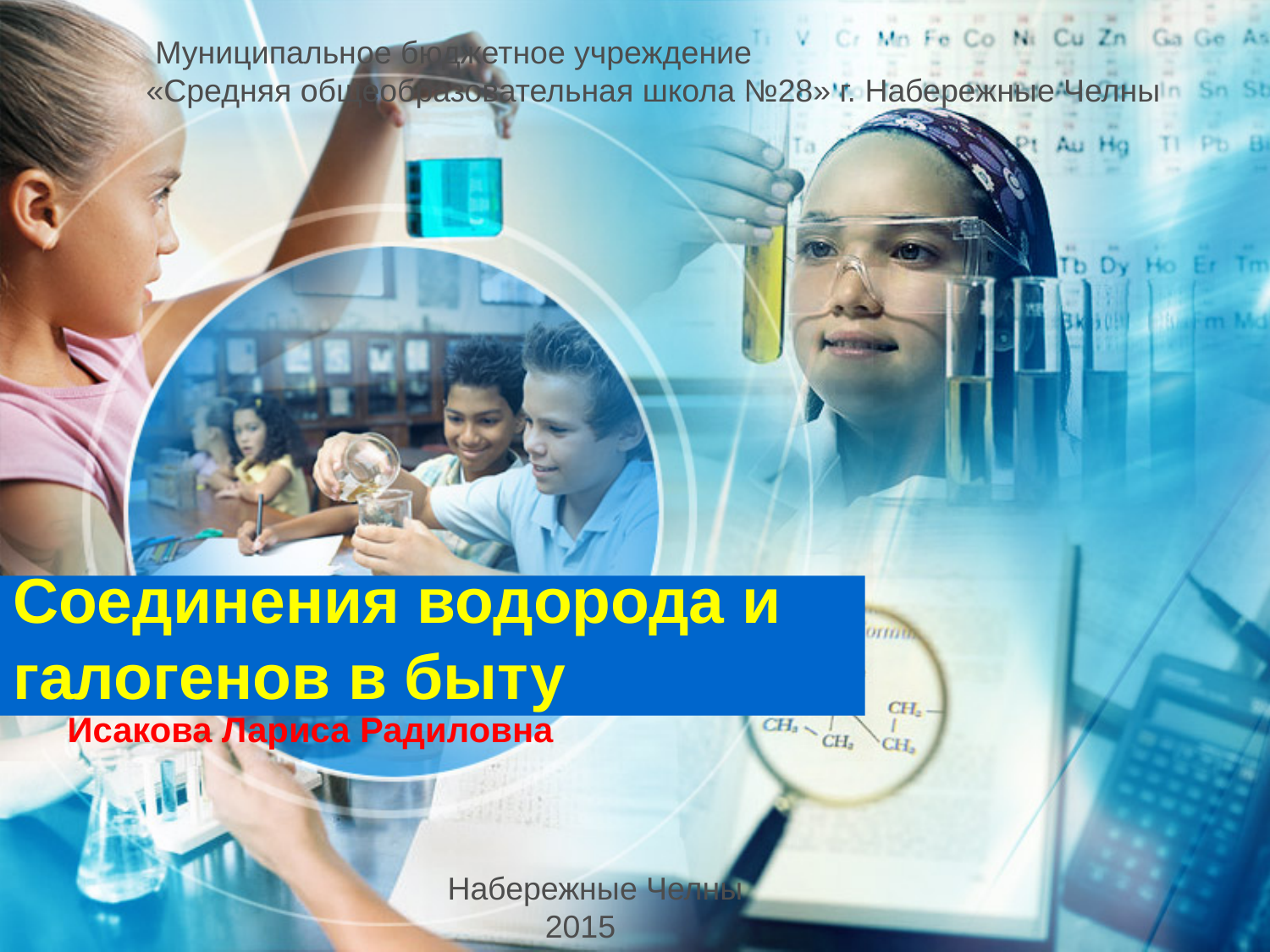

Муниципальное бюджетное учреждение
 «Средняя общеобразовательная школа №28» г. Набережные Челны
# Соединения водорода и галогенов в быту
 Исакова Лариса Радиловна

Набережные Челны
           2015